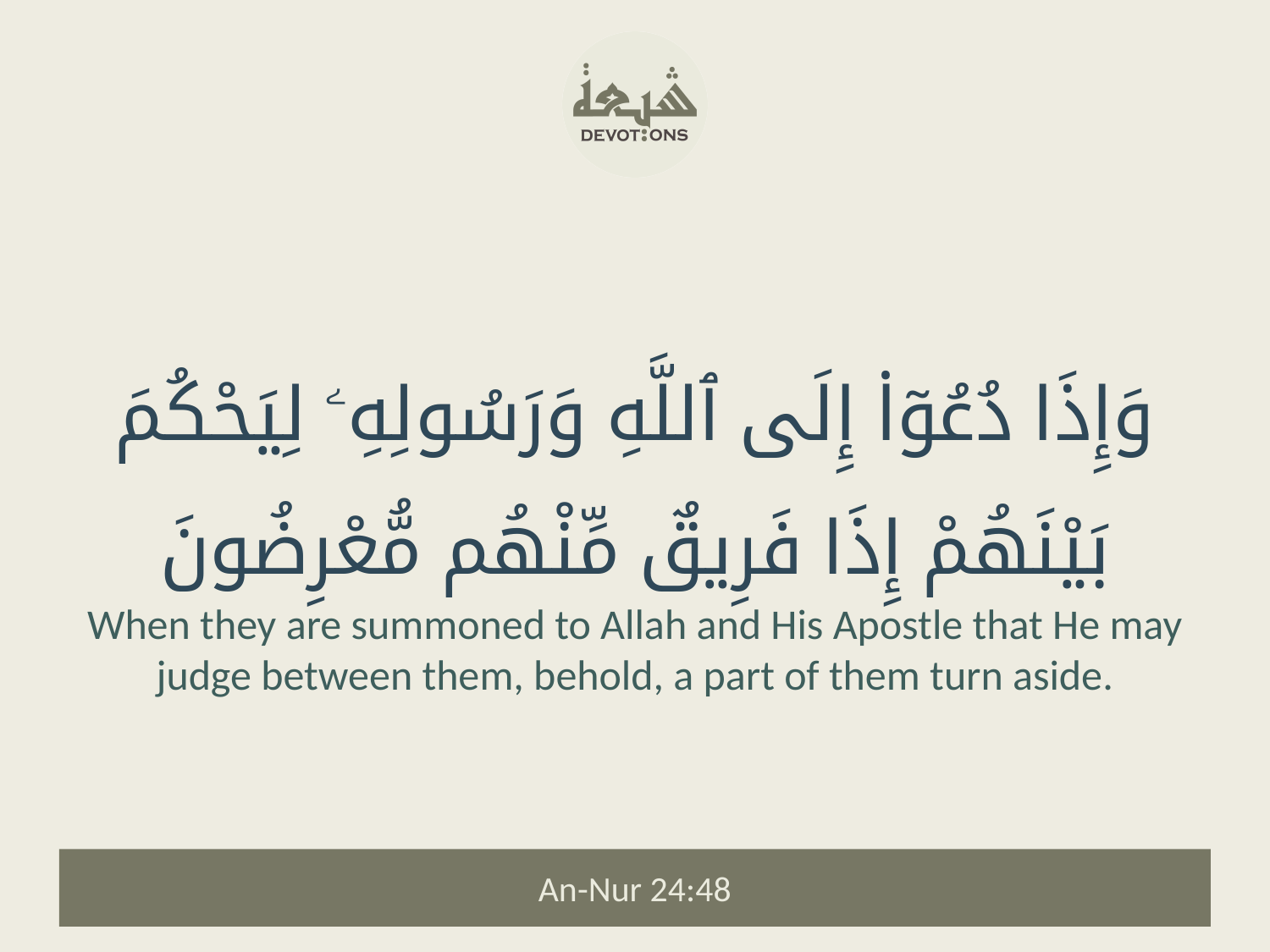

وَإِذَا دُعُوٓا۟ إِلَى ٱللَّهِ وَرَسُولِهِۦ لِيَحْكُمَ بَيْنَهُمْ إِذَا فَرِيقٌ مِّنْهُم مُّعْرِضُونَ
When they are summoned to Allah and His Apostle that He may judge between them, behold, a part of them turn aside.
An-Nur 24:48